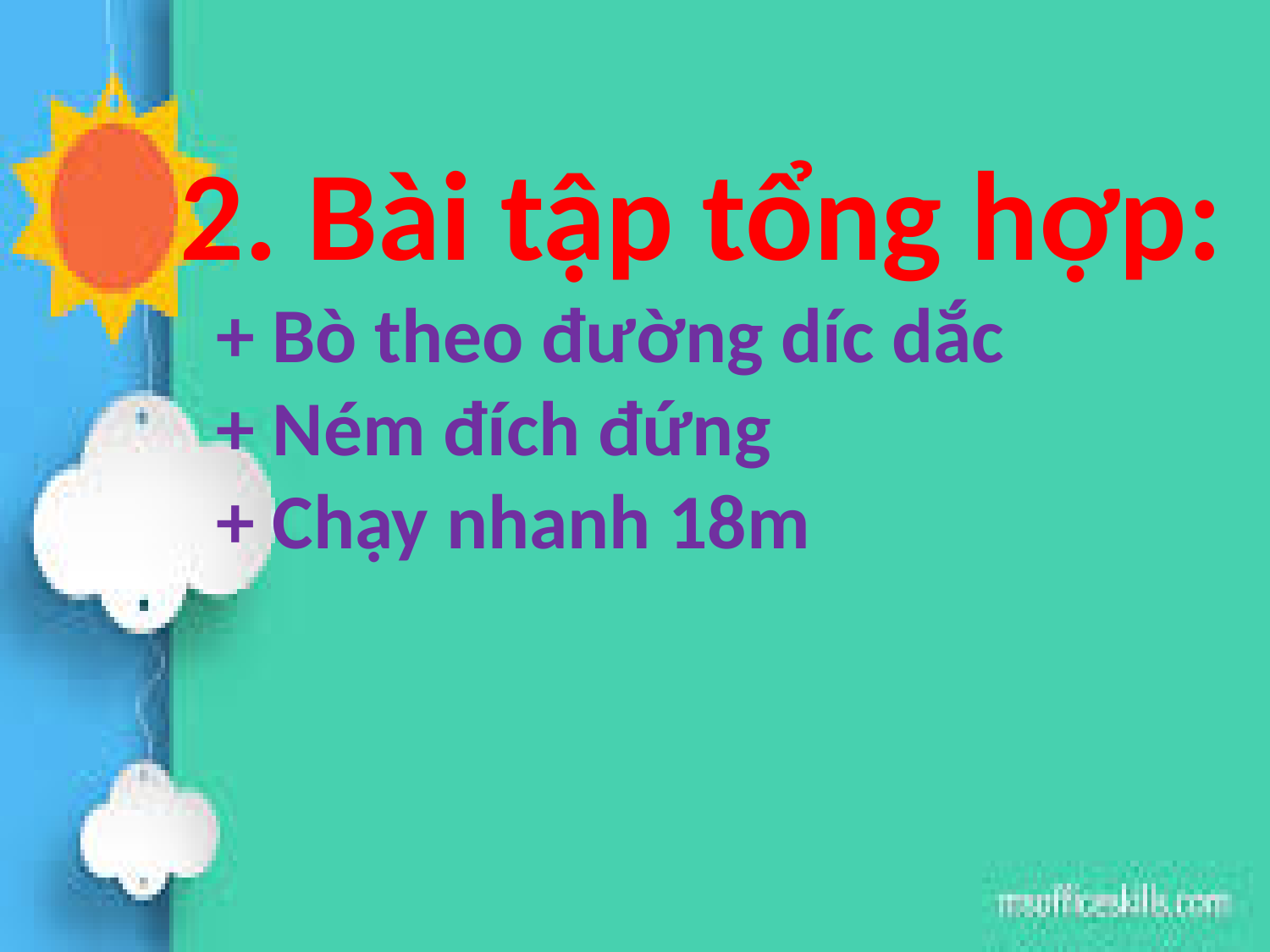

2. Bài tập tổng hợp:
              + Bò theo đường díc dắc
              + Ném đích đứng
              + Chạy nhanh 18m